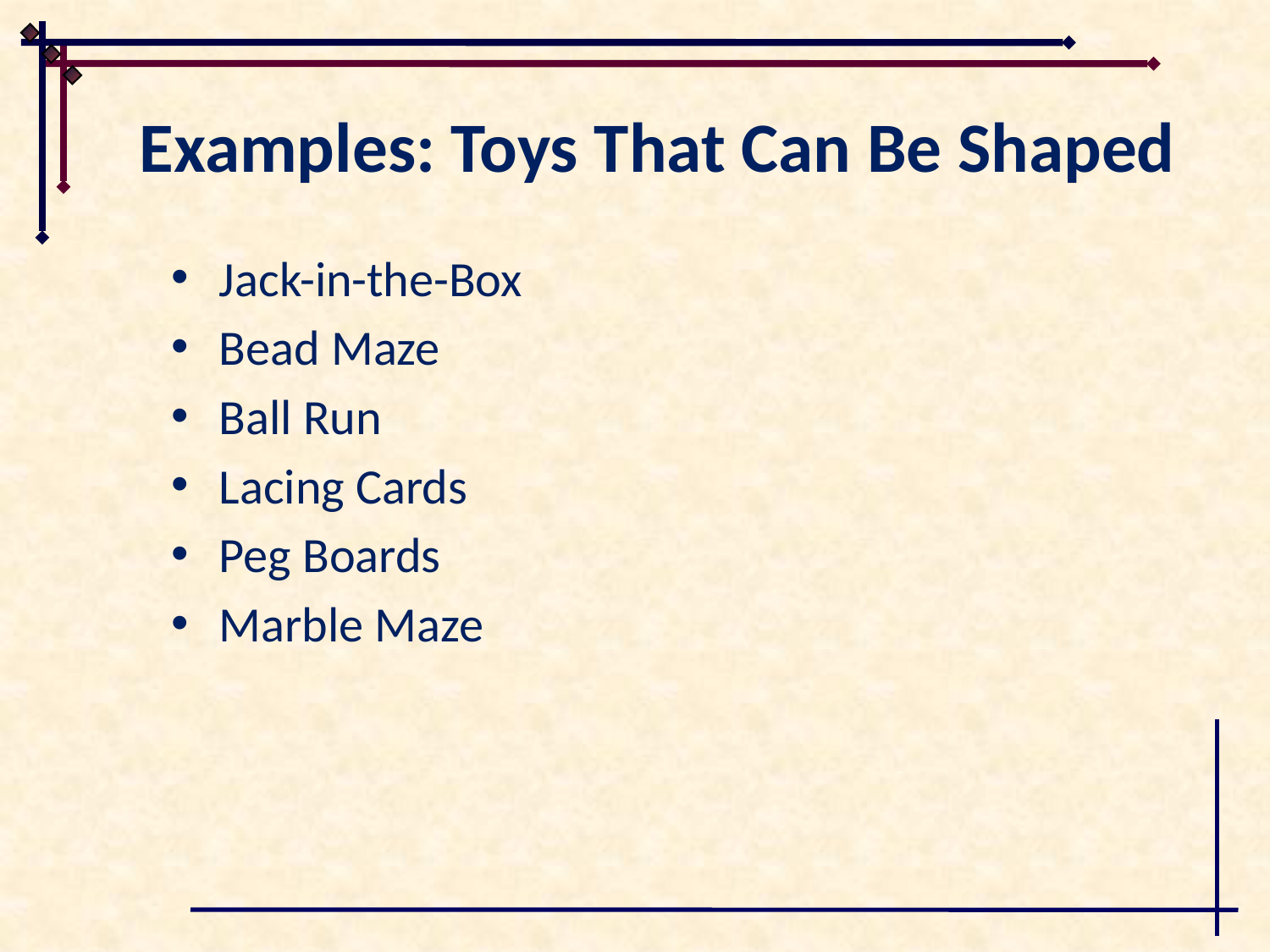

Examples: Toys That Can Be Shaped
Jack-in-the-Box
Bead Maze
Ball Run
Lacing Cards
Peg Boards
Marble Maze